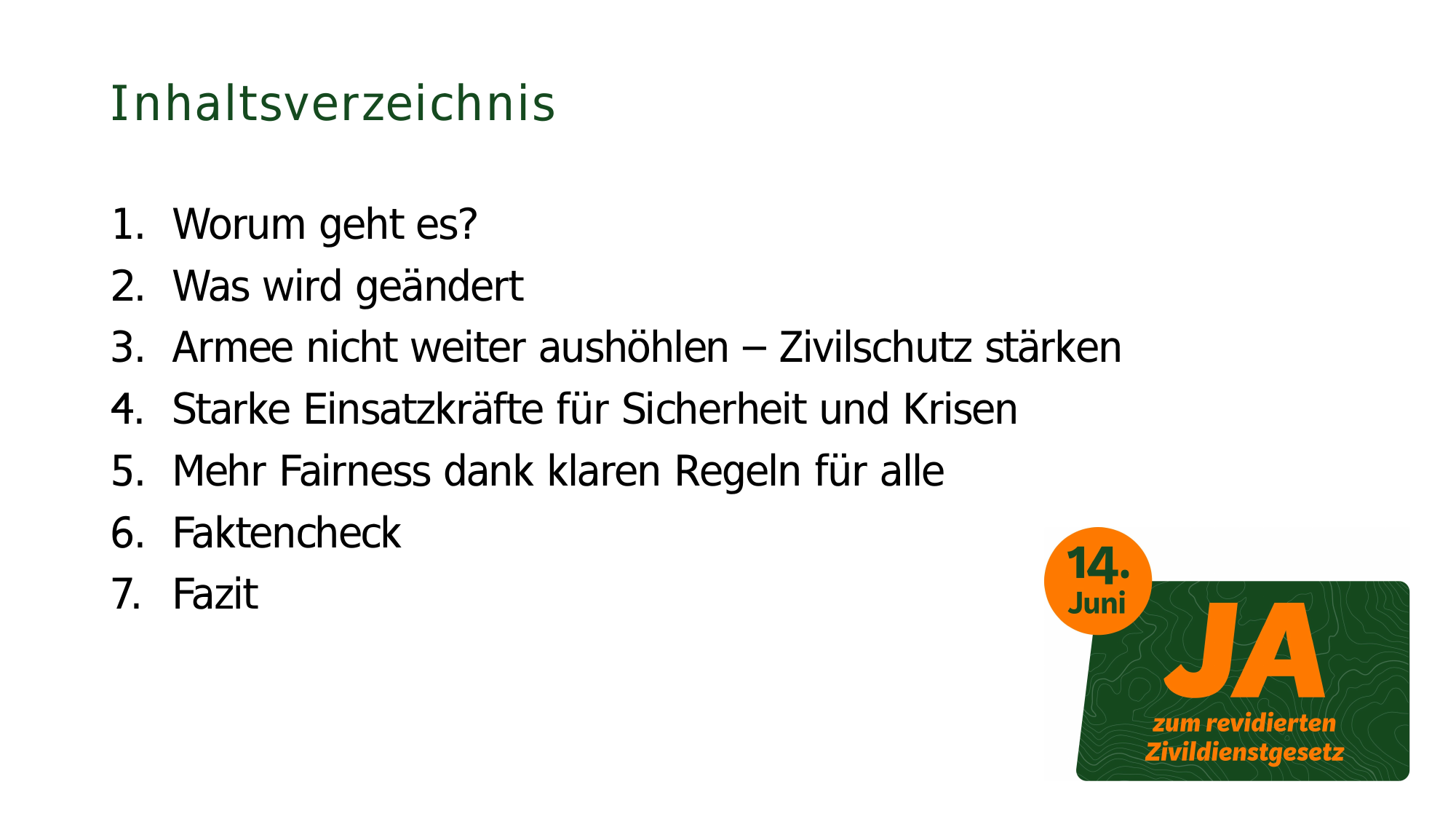

# Inhaltsverzeichnis
Worum geht es?
Was wird geändert
Armee nicht weiter aushöhlen – Zivilschutz stärken
Starke Einsatzkräfte für Sicherheit und Krisen
Mehr Fairness dank klaren Regeln für alle
Faktencheck
Fazit